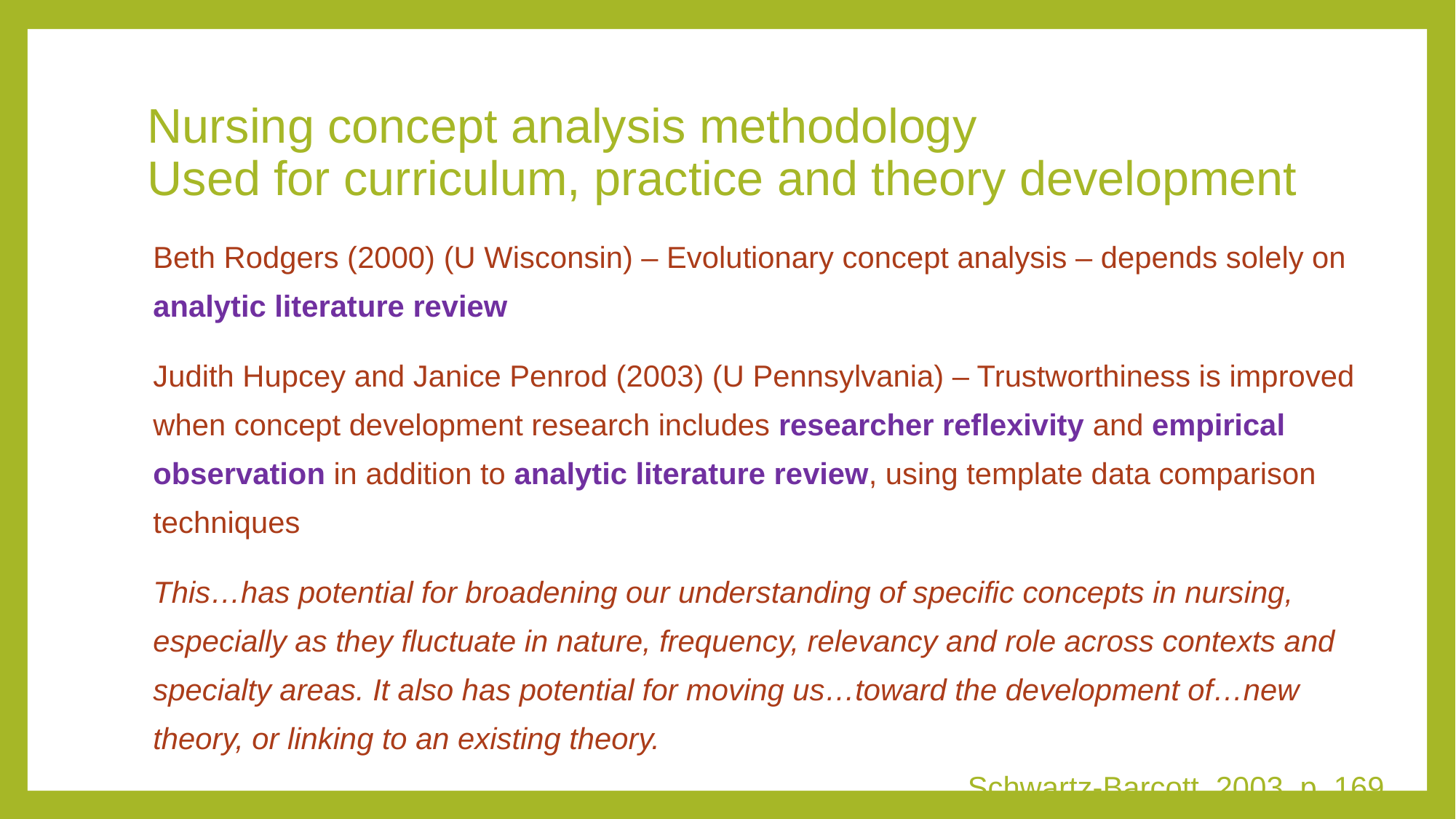

# Nursing concept analysis methodology Used for curriculum, practice and theory development
Beth Rodgers (2000) (U Wisconsin) – Evolutionary concept analysis – depends solely on analytic literature review
Judith Hupcey and Janice Penrod (2003) (U Pennsylvania) – Trustworthiness is improved when concept development research includes researcher reflexivity and empirical observation in addition to analytic literature review, using template data comparison techniques
This…has potential for broadening our understanding of specific concepts in nursing, especially as they fluctuate in nature, frequency, relevancy and role across contexts and specialty areas. It also has potential for moving us…toward the development of…new theory, or linking to an existing theory.
Schwartz-Barcott, 2003, p. 169